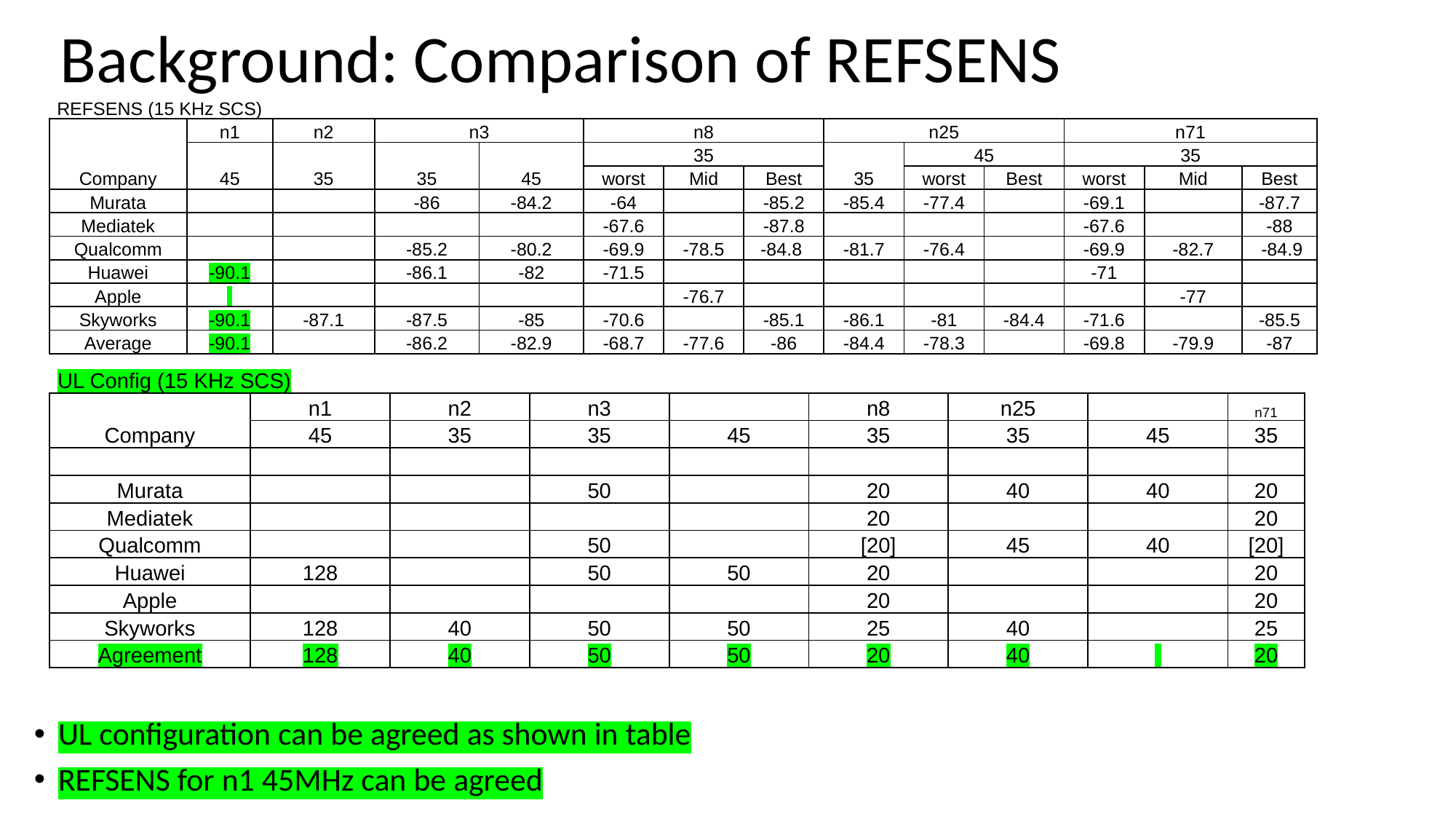

# Background: Comparison of REFSENS
| REFSENS (15 KHz SCS) |  |  |  |  |  |  |  |  |  |  |  |  |  |
| --- | --- | --- | --- | --- | --- | --- | --- | --- | --- | --- | --- | --- | --- |
| Company | n1 | n2 | n3 |  | n8 |  |  | n25 |  |  | n71 |  |  |
|  | 45 | 35 | 35 | 45 | 35 |  |  | 35 | 45 |  | 35 |  |  |
|  |  |  |  |  | worst | Mid | Best |  | worst | Best | worst | Mid | Best |
| Murata |  |  | -86 | -84.2 | -64 |  | -85.2 | -85.4 | -77.4 |  | -69.1 |  | -87.7 |
| Mediatek |  |  |  |  | -67.6 |  | -87.8 |  |  |  | -67.6 |  | -88 |
| Qualcomm |  |  | -85.2 | -80.2 | -69.9 | -78.5 | -84.8 | -81.7 | -76.4 |  | -69.9 | -82.7 | -84.9 |
| Huawei | -90.1 |  | -86.1 | -82 | -71.5 |  |  |  |  |  | -71 |  |  |
| Apple |  |  |  |  |  | -76.7 |  |  |  |  |  | -77 |  |
| Skyworks | -90.1 | -87.1 | -87.5 | -85 | -70.6 |  | -85.1 | -86.1 | -81 | -84.4 | -71.6 |  | -85.5 |
| Average | -90.1 |  | -86.2 | -82.9 | -68.7 | -77.6 | -86 | -84.4 | -78.3 |  | -69.8 | -79.9 | -87 |
| UL Config (15 KHz SCS) |  |  |  |  |  |  |  |  |
| --- | --- | --- | --- | --- | --- | --- | --- | --- |
| Company | n1 | n2 | n3 |  | n8 | n25 |  | n71 |
|  | 45 | 35 | 35 | 45 | 35 | 35 | 45 | 35 |
|  |  |  |  |  |  |  |  |  |
| Murata |  |  | 50 |  | 20 | 40 | 40 | 20 |
| Mediatek |  |  |  |  | 20 |  |  | 20 |
| Qualcomm |  |  | 50 |  | [20] | 45 | 40 | [20] |
| Huawei | 128 |  | 50 | 50 | 20 |  |  | 20 |
| Apple |  |  |  |  | 20 |  |  | 20 |
| Skyworks | 128 | 40 | 50 | 50 | 25 | 40 |  | 25 |
| Agreement | 128 | 40 | 50 | 50 | 20 | 40 |  | 20 |
UL configuration can be agreed as shown in table
REFSENS for n1 45MHz can be agreed